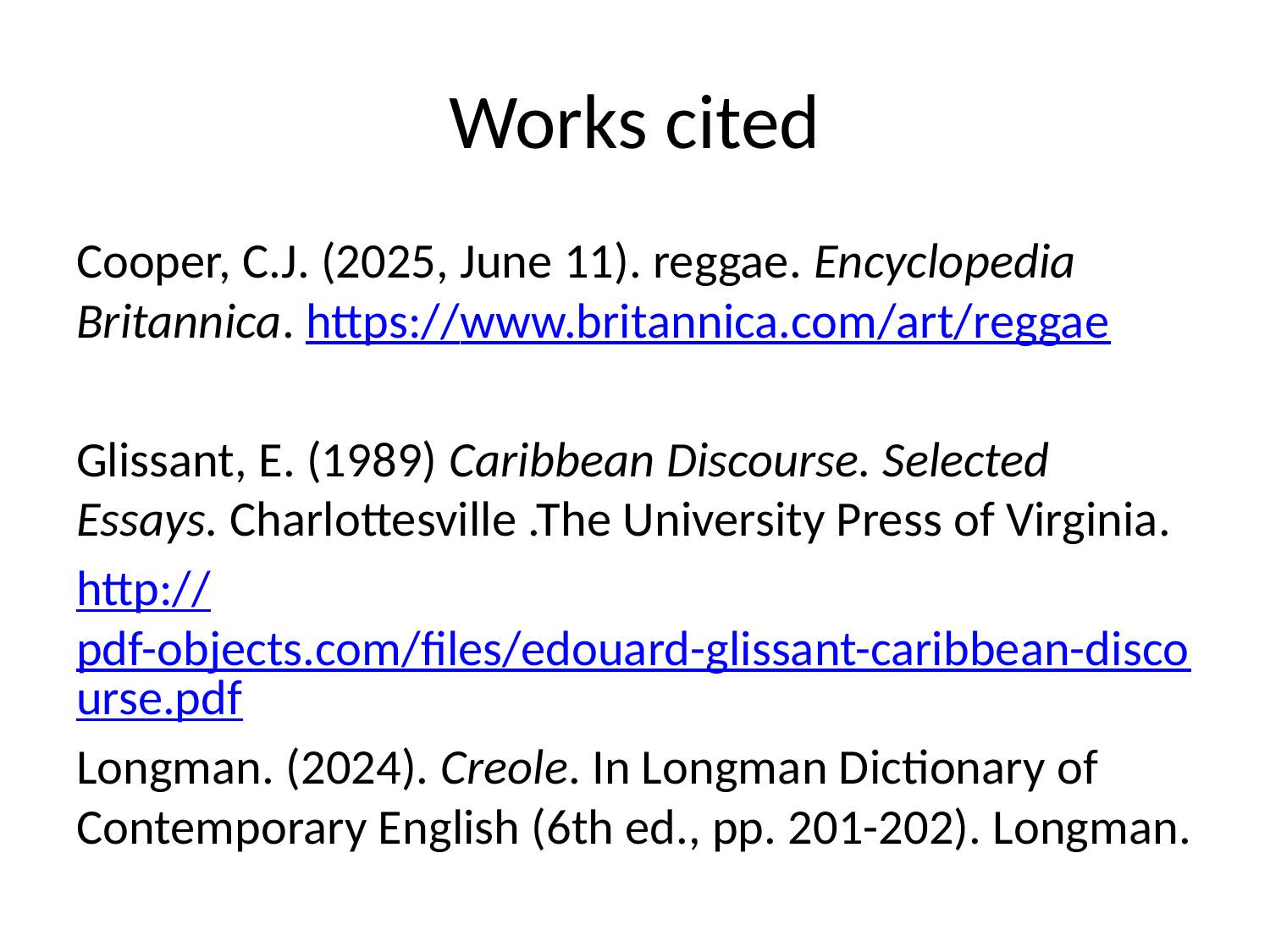

# Works cited
Cooper, C.J. (2025, June 11). reggae. Encyclopedia Britannica. https://www.britannica.com/art/reggae

Glissant, E. (1989) Caribbean Discourse. Selected Essays. Charlottesville .The University Press of Virginia.
http://pdf-objects.com/files/edouard-glissant-caribbean-discourse.pdf
Longman. (2024). Creole. In Longman Dictionary of Contemporary English (6th ed., pp. 201-202). Longman.